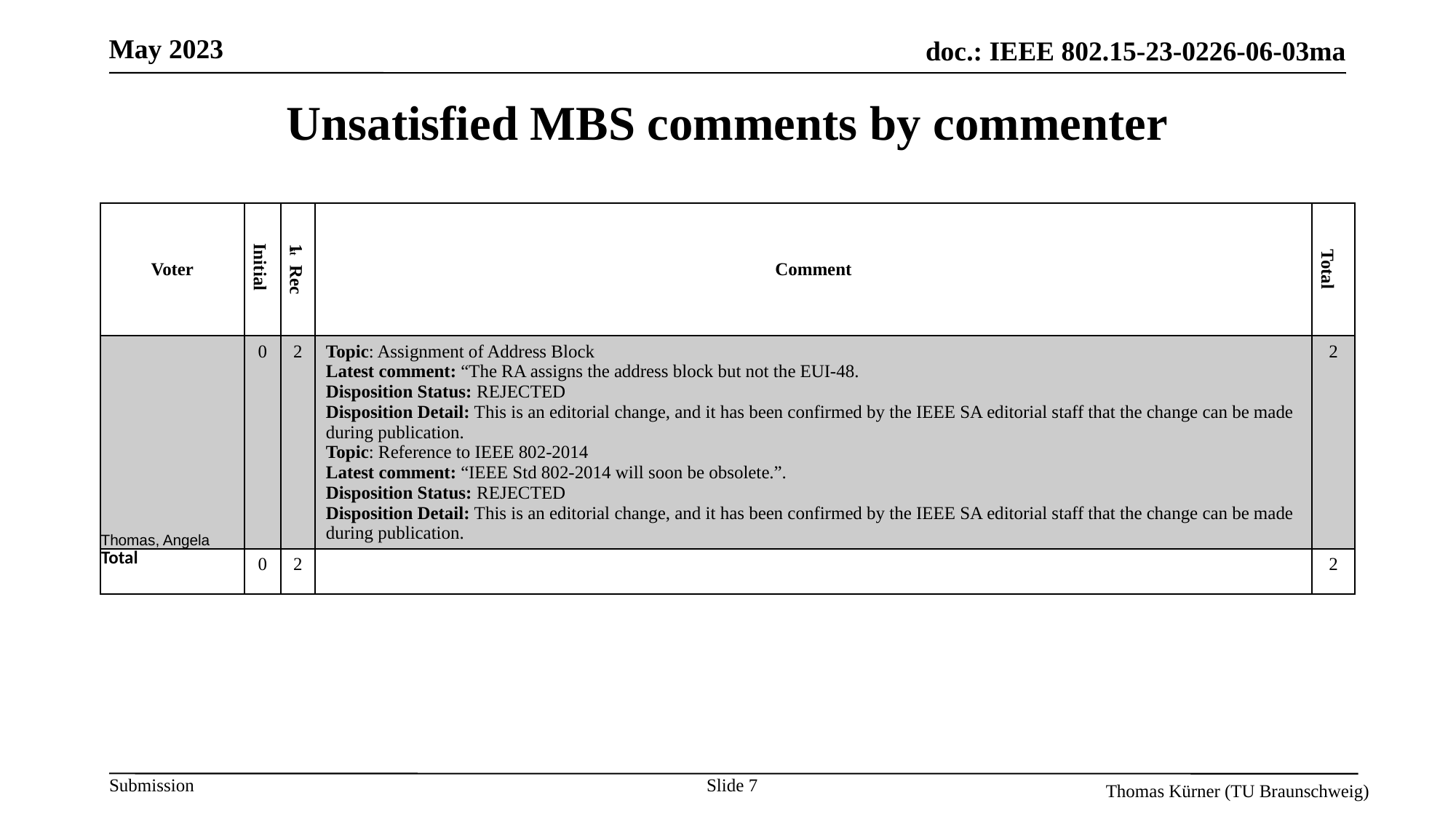

# Unsatisfied MBS comments by commenter
| Voter | Initial | 1st Rec | Comment | Total |
| --- | --- | --- | --- | --- |
| Thomas, Angela | 0 | 2 | Topic: Assignment of Address Block Latest comment: “The RA assigns the address block but not the EUI-48. Disposition Status: REJECTED Disposition Detail: This is an editorial change, and it has been confirmed by the IEEE SA editorial staff that the change can be made during publication. Topic: Reference to IEEE 802-2014 Latest comment: “IEEE Std 802-2014 will soon be obsolete.”. Disposition Status: REJECTED Disposition Detail: This is an editorial change, and it has been confirmed by the IEEE SA editorial staff that the change can be made during publication. | 2 |
| Total | 0 | 2 |  | 2 |
Slide 7